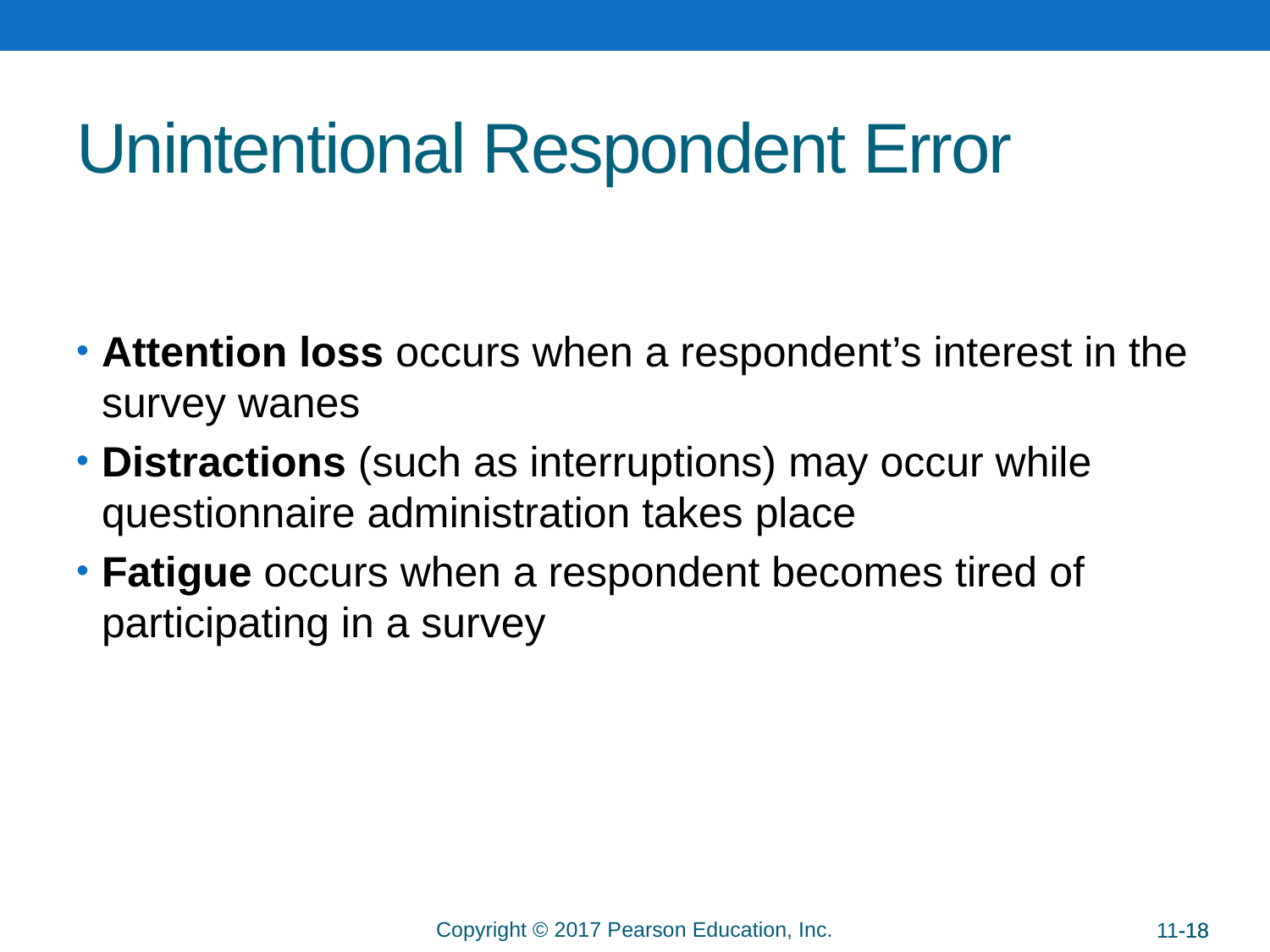

# Unintentional Respondent Error
Attention loss occurs when a respondent’s interest in the survey wanes
Distractions (such as interruptions) may occur while questionnaire administration takes place
Fatigue occurs when a respondent becomes tired of participating in a survey